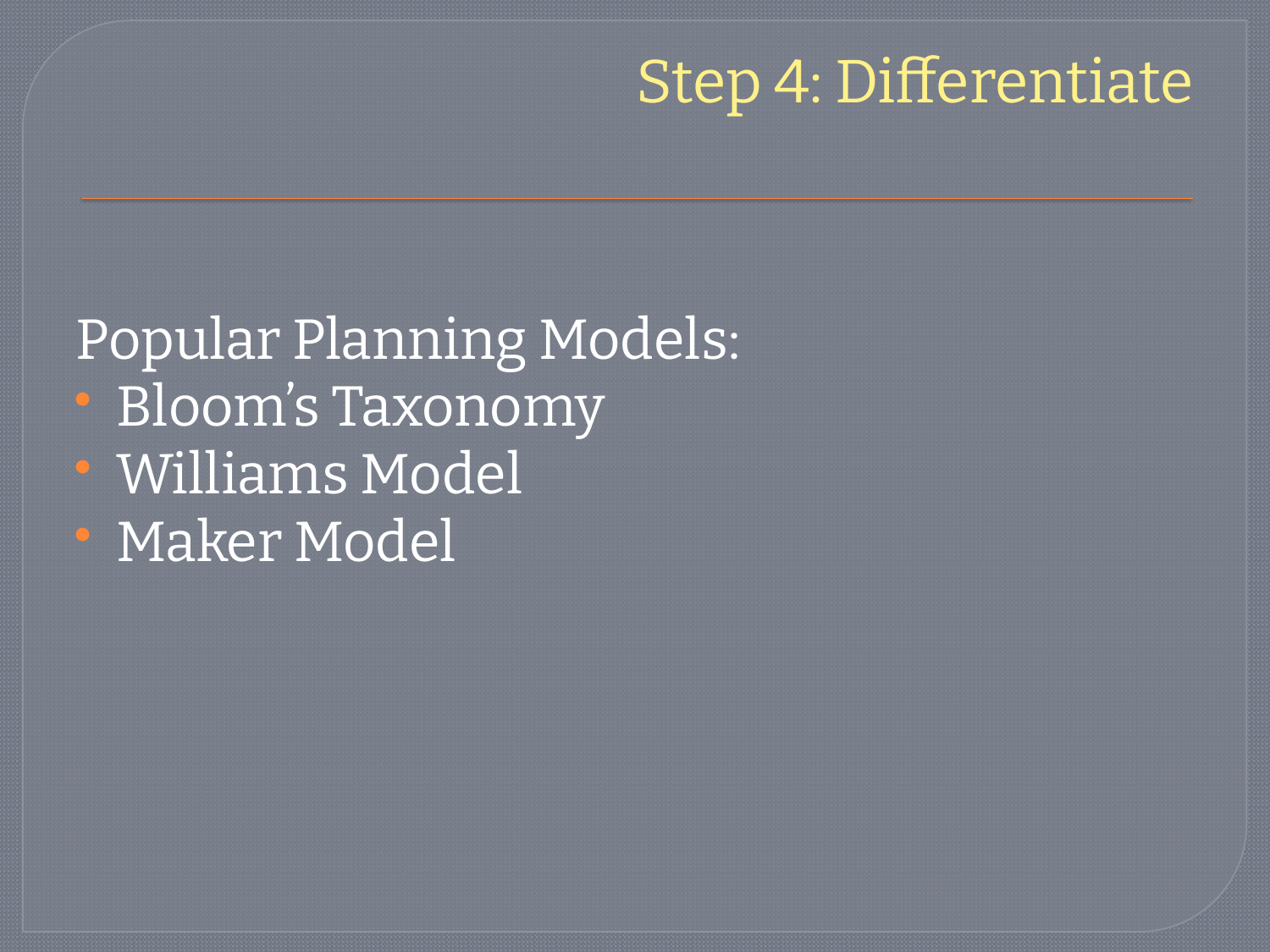

# Step 4: Differentiate

Popular Planning Models:
Bloom’s Taxonomy
Williams Model
Maker Model